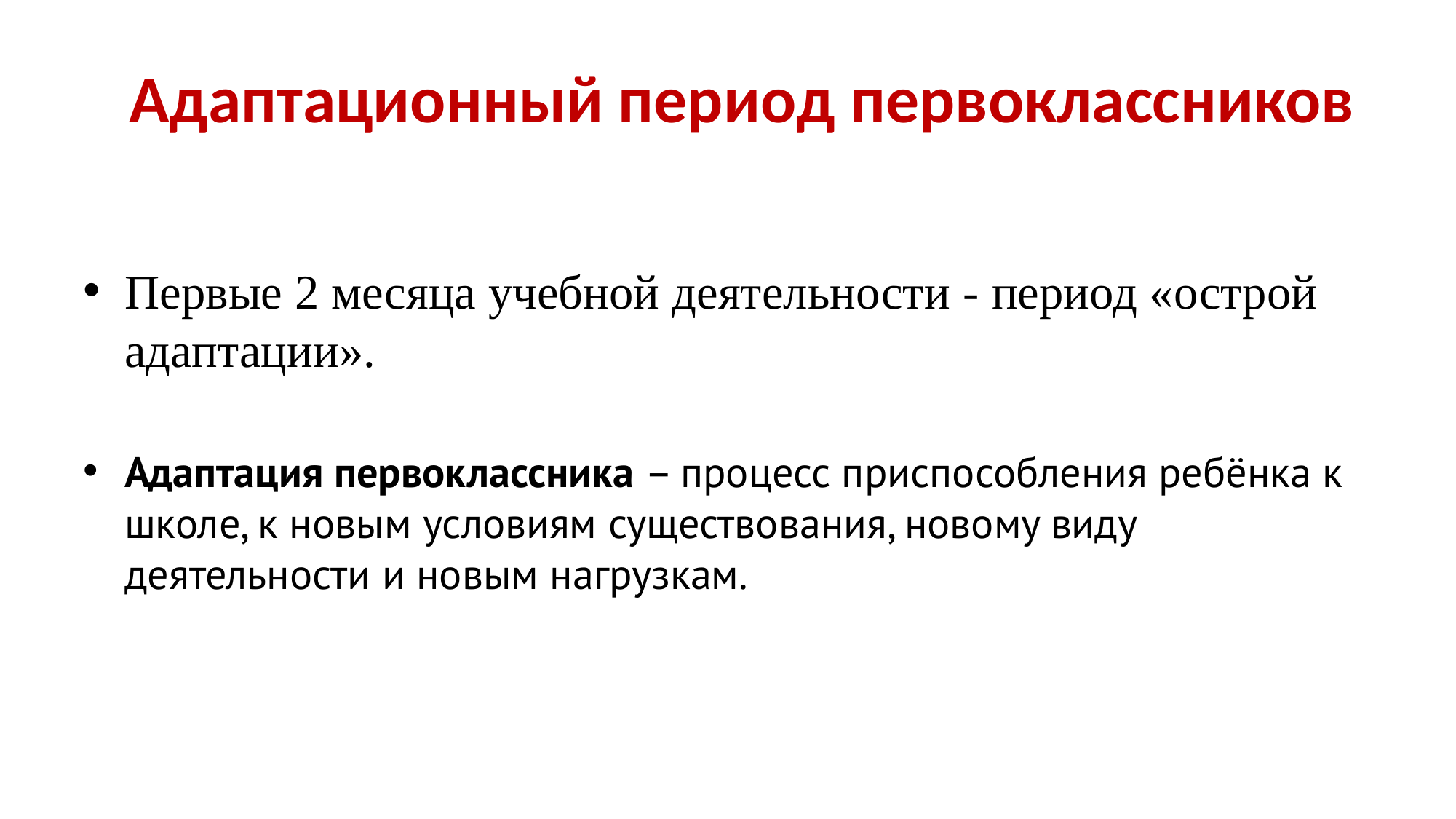

# Адаптационный период первоклассников
Первые 2 месяца учебной деятельности - период «острой адаптации».

Адаптация первоклассника – процесс приспособления ребёнка к школе, к новым условиям существования, новому виду деятельности и новым нагрузкам.